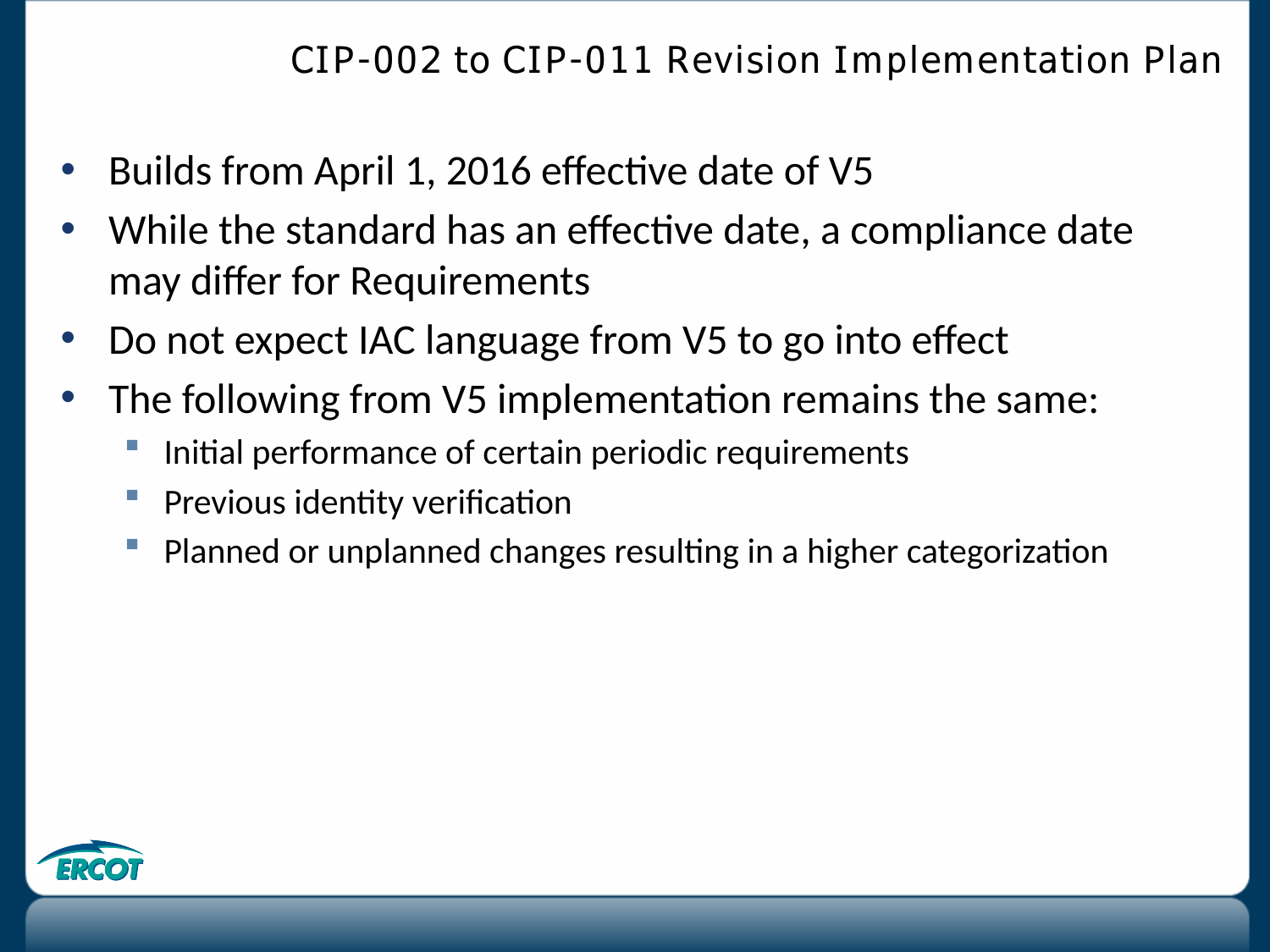

# CIP-002 to CIP-011 Revision Implementation Plan
Builds from April 1, 2016 effective date of V5
While the standard has an effective date, a compliance date may differ for Requirements
Do not expect IAC language from V5 to go into effect
The following from V5 implementation remains the same:
Initial performance of certain periodic requirements
Previous identity verification
Planned or unplanned changes resulting in a higher categorization